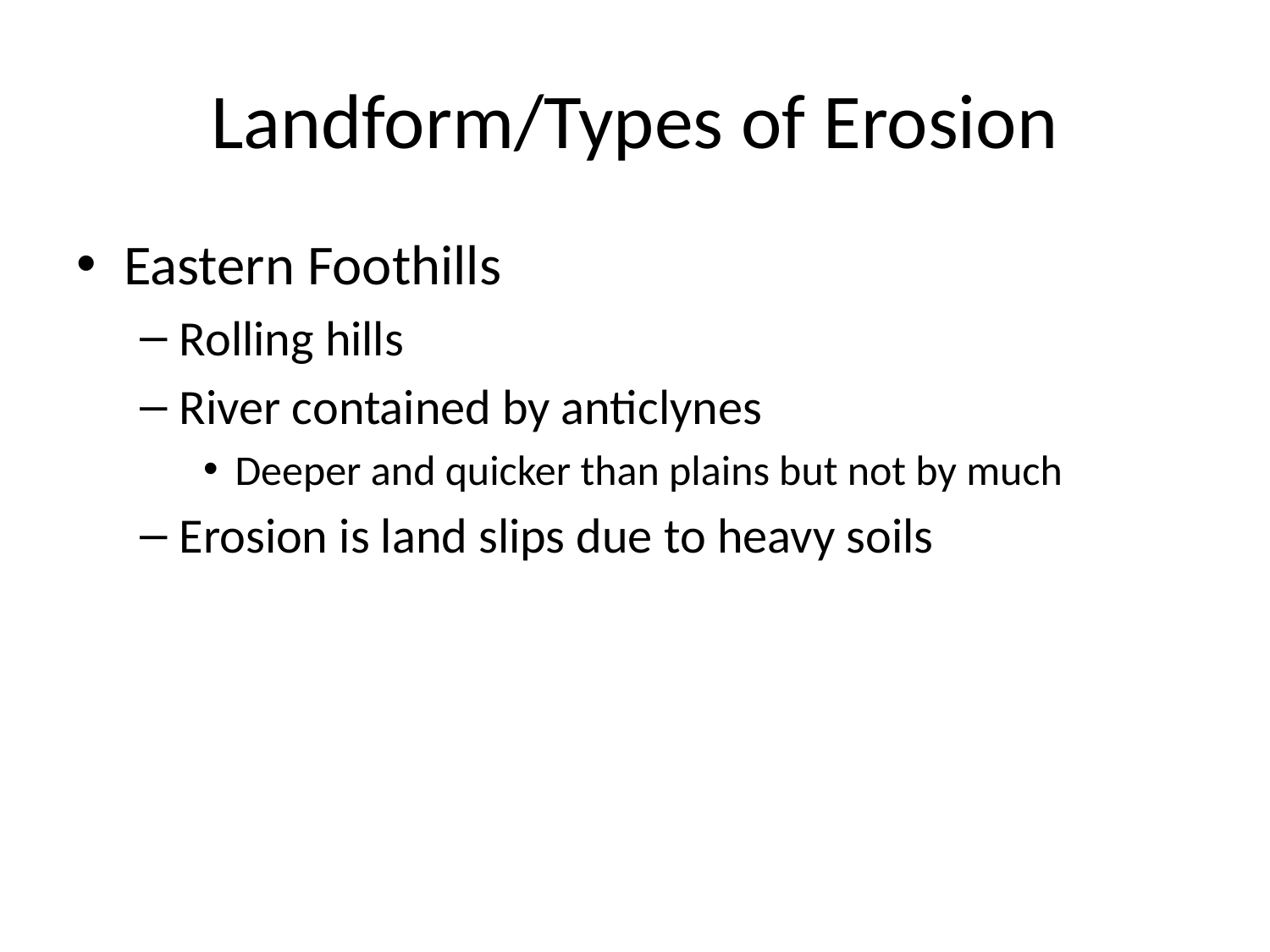

# Landform/Types of Erosion
Eastern Foothills
Rolling hills
River contained by anticlynes
Deeper and quicker than plains but not by much
Erosion is land slips due to heavy soils